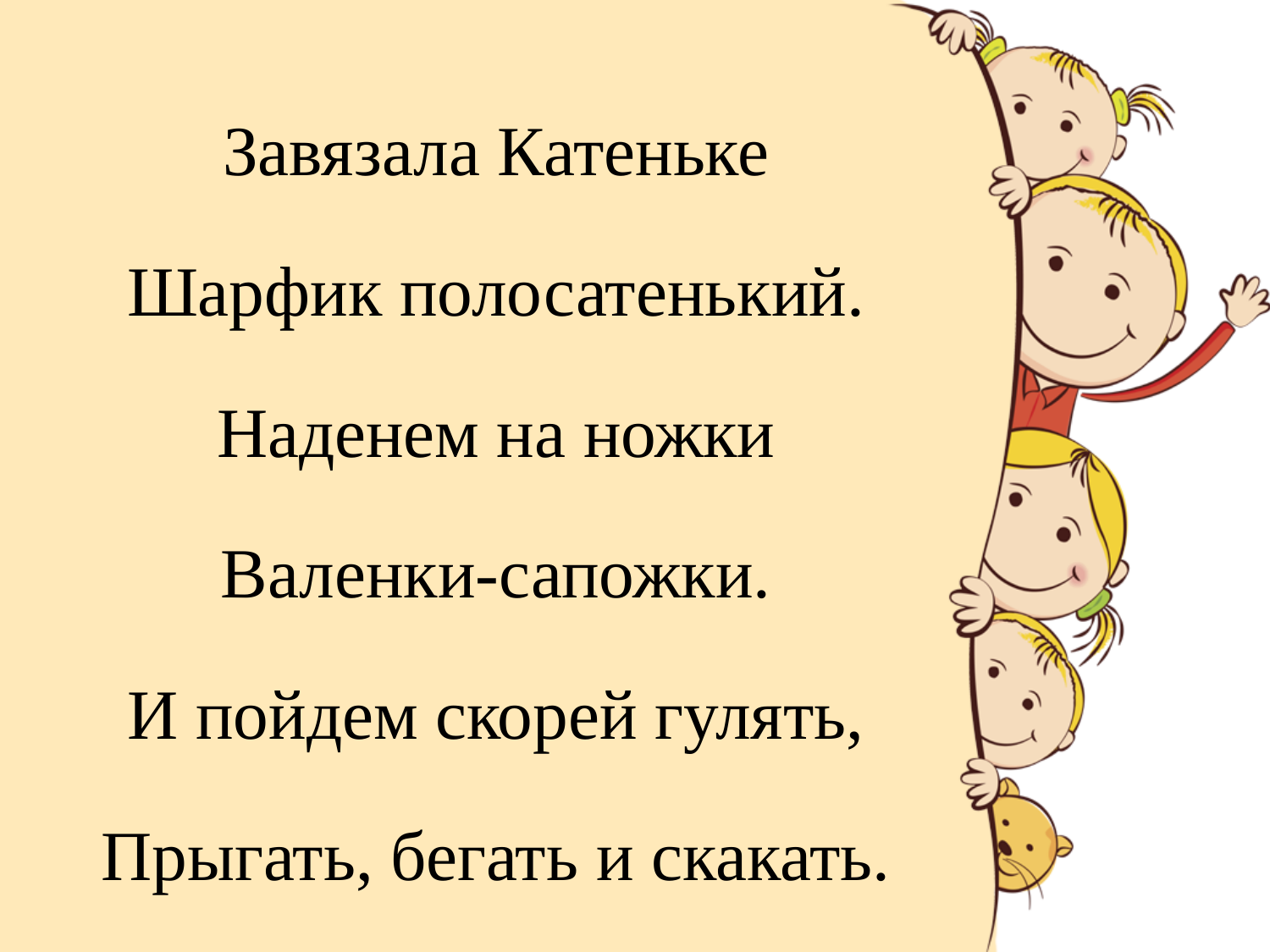

Завязала Катеньке
Шарфик полосатенький.
Наденем на ножки
Валенки-сапожки.
И пойдем скорей гулять,
Прыгать, бегать и скакать.